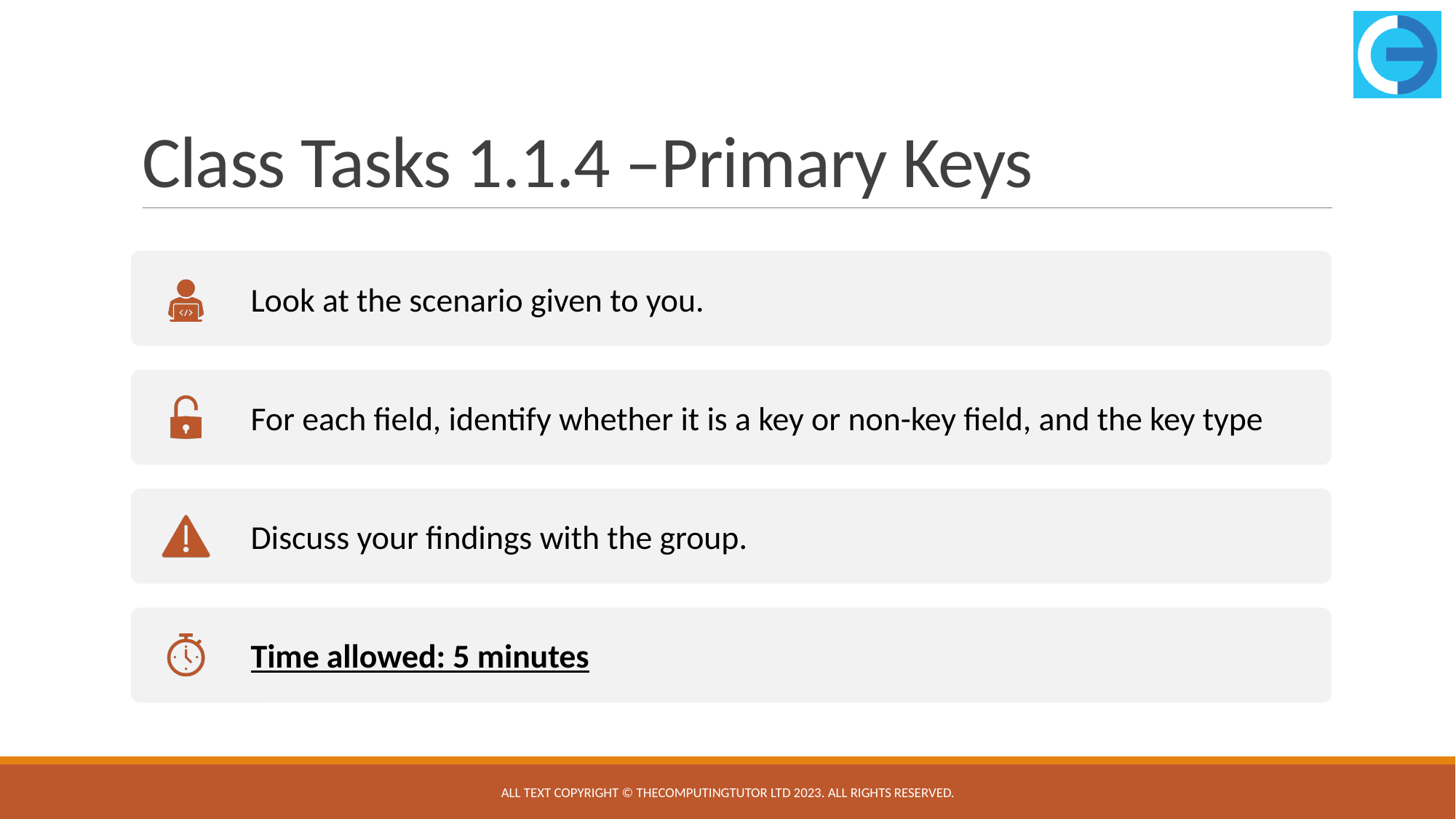

# Class Tasks 1.1.4 –Primary Keys
Look at the scenario given to you.
For each field, identify whether it is a key or non-key field, and the key type
Discuss your findings with the group.
Time allowed: 5 minutes
All text copyright © TheComputingTutor Ltd 2023. All rights Reserved.